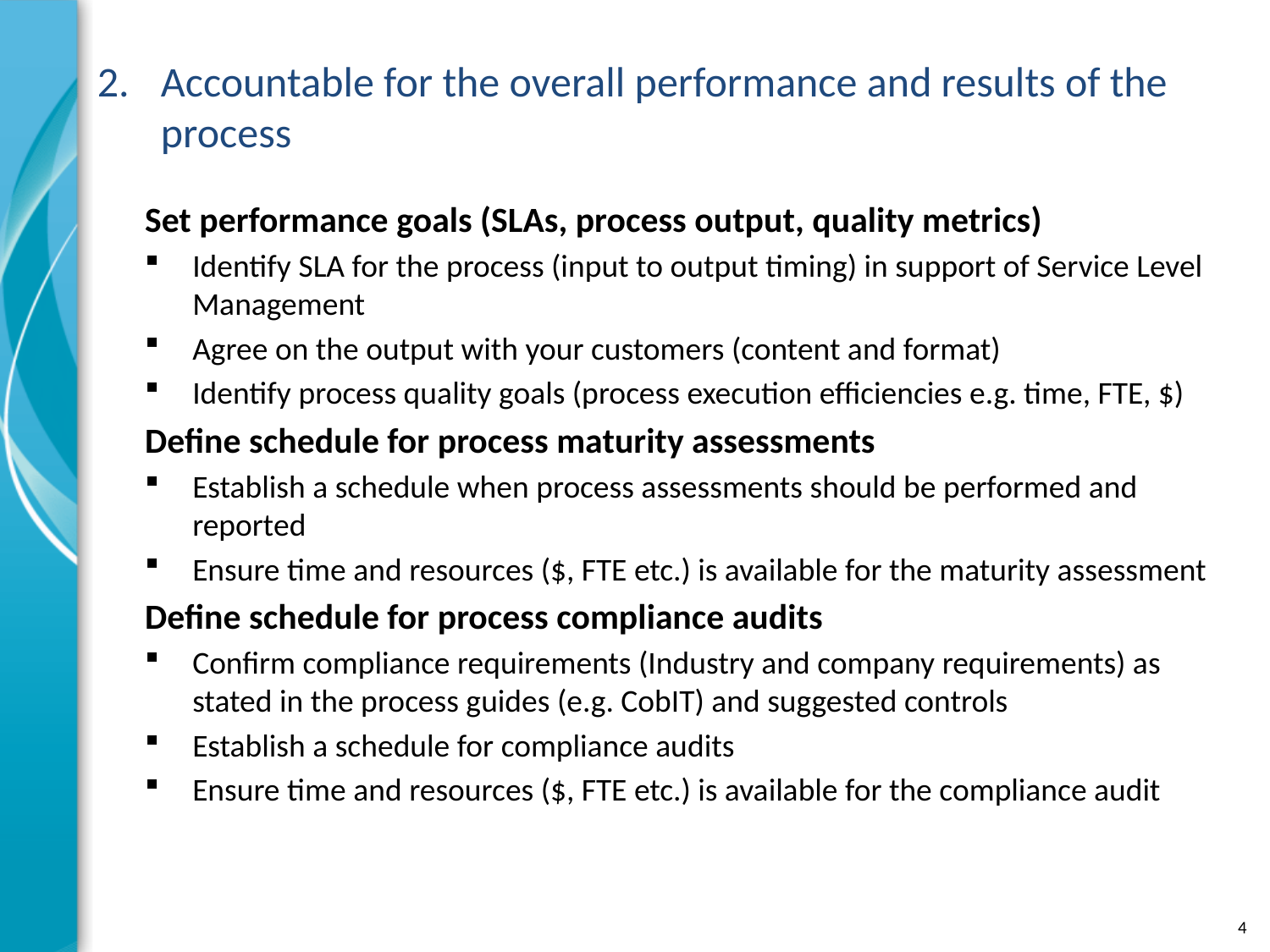

# Accountable for the overall performance and results of the process
Set performance goals (SLAs, process output, quality metrics)
Identify SLA for the process (input to output timing) in support of Service Level Management
Agree on the output with your customers (content and format)
Identify process quality goals (process execution efficiencies e.g. time, FTE, $)
Define schedule for process maturity assessments
Establish a schedule when process assessments should be performed and reported
Ensure time and resources ($, FTE etc.) is available for the maturity assessment
Define schedule for process compliance audits
Confirm compliance requirements (Industry and company requirements) as stated in the process guides (e.g. CobIT) and suggested controls
Establish a schedule for compliance audits
Ensure time and resources ($, FTE etc.) is available for the compliance audit
4